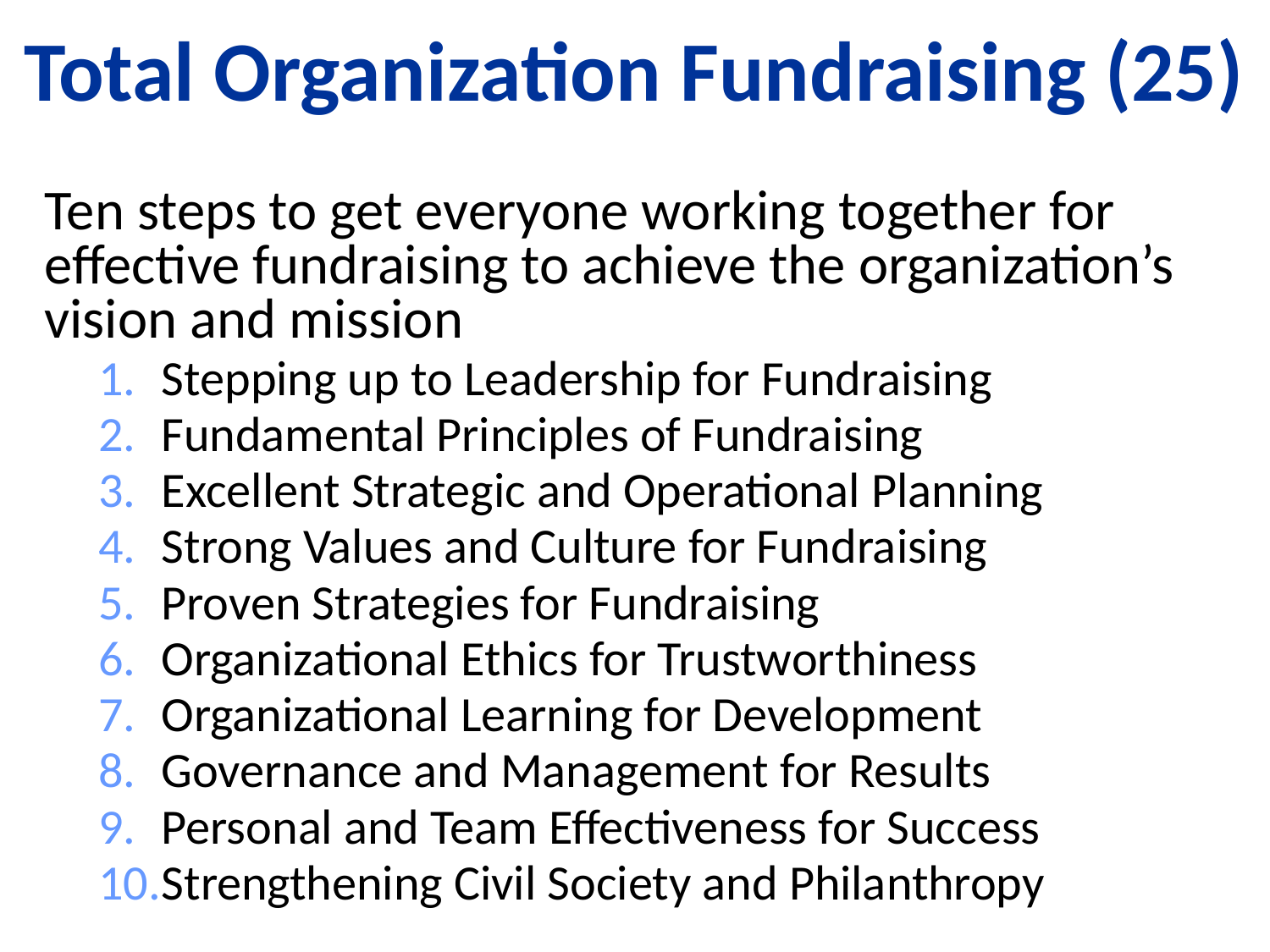

# Total Organization Fundraising (25)
Ten steps to get everyone working together for effective fundraising to achieve the organization’s vision and mission
Stepping up to Leadership for Fundraising
Fundamental Principles of Fundraising
Excellent Strategic and Operational Planning
Strong Values and Culture for Fundraising
Proven Strategies for Fundraising
Organizational Ethics for Trustworthiness
Organizational Learning for Development
Governance and Management for Results
Personal and Team Effectiveness for Success
Strengthening Civil Society and Philanthropy